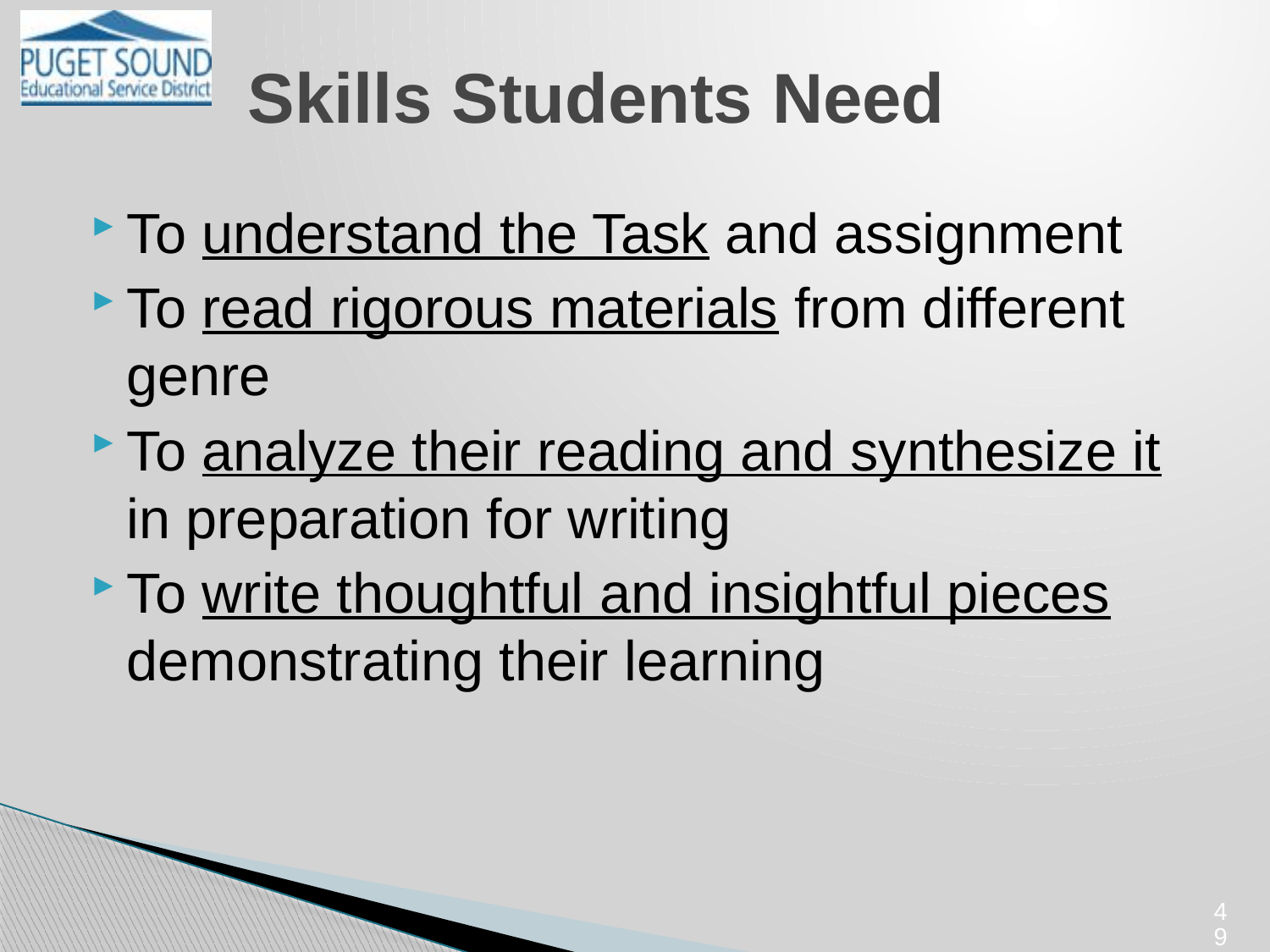

# Skills Students Need
To understand the Task and assignment
To read rigorous materials from different genre
To analyze their reading and synthesize it in preparation for writing
To write thoughtful and insightful pieces demonstrating their learning
49